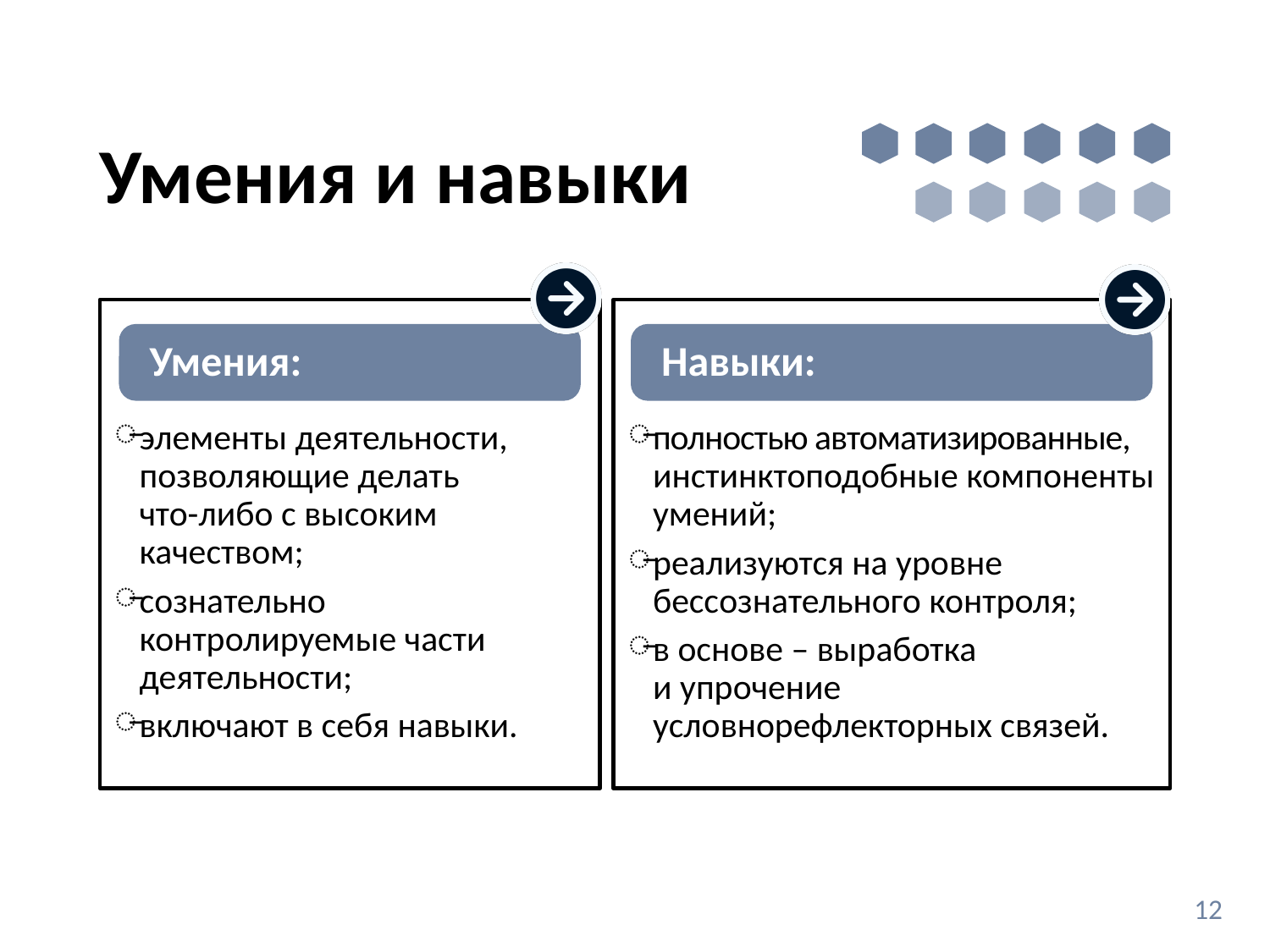

# Умения и навыки

элементы деятельности, позволяющие делать
что-либо с высоким качеством;
сознательно контролируемые части деятельности;
включают в себя навыки.
полностью автоматизированные, инстинктоподобные компоненты умений;
реализуются на уровне бессознательного контроля;
в основе – выработка
и упрочение условнорефлекторных связей.
Умения:
Навыки:
12